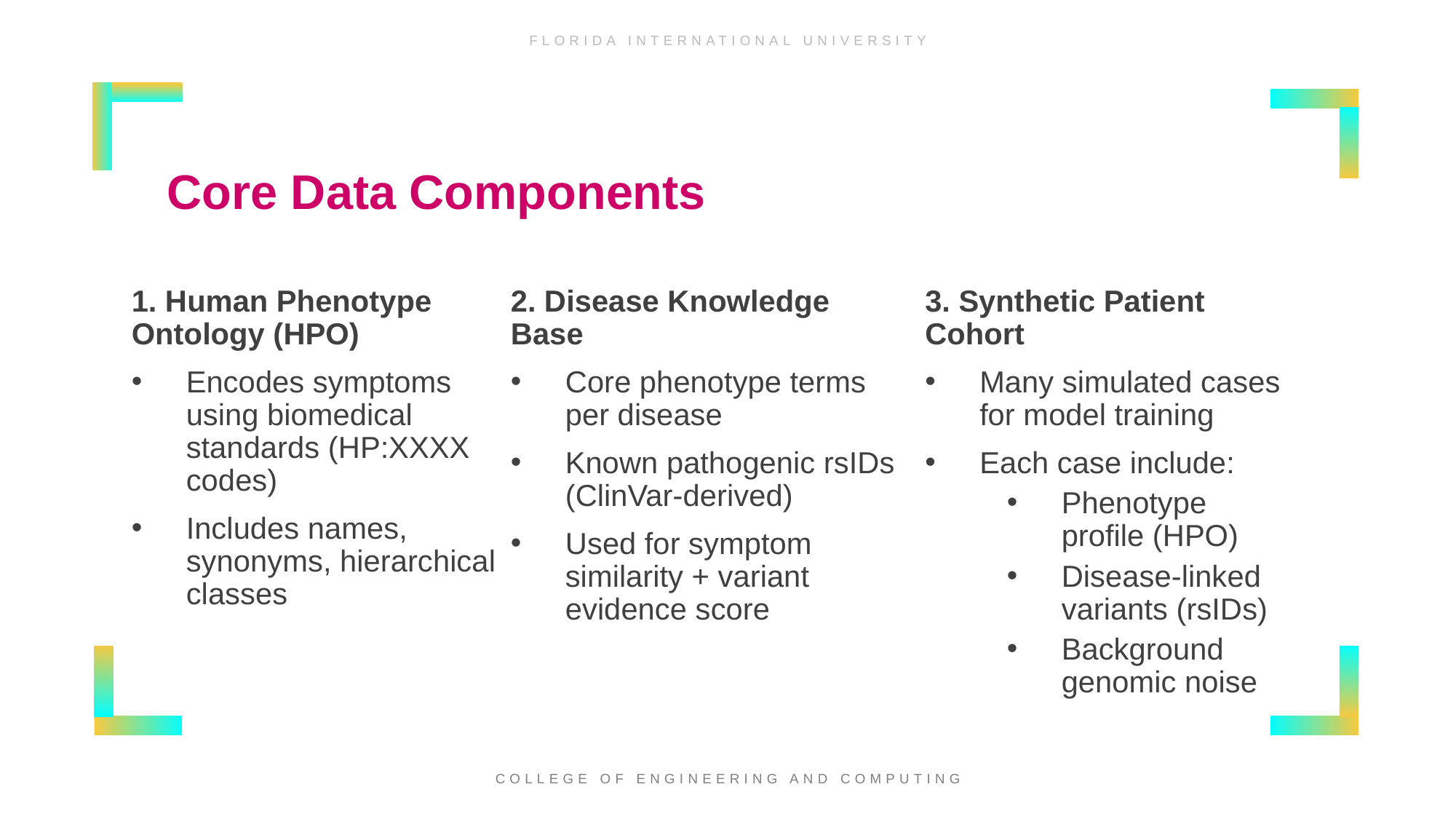

# Core Data Components
2. Disease Knowledge Base
Core phenotype terms per disease
Known pathogenic rsIDs (ClinVar-derived)
Used for symptom similarity + variant evidence score

3. Synthetic Patient Cohort
Many simulated cases for model training
Each case include:
Phenotype profile (HPO)
Disease-linked variants (rsIDs)
Background genomic noise

1. Human Phenotype Ontology (HPO)
Encodes symptoms using biomedical standards (HP:XXXX codes)
Includes names, synonyms, hierarchical classes